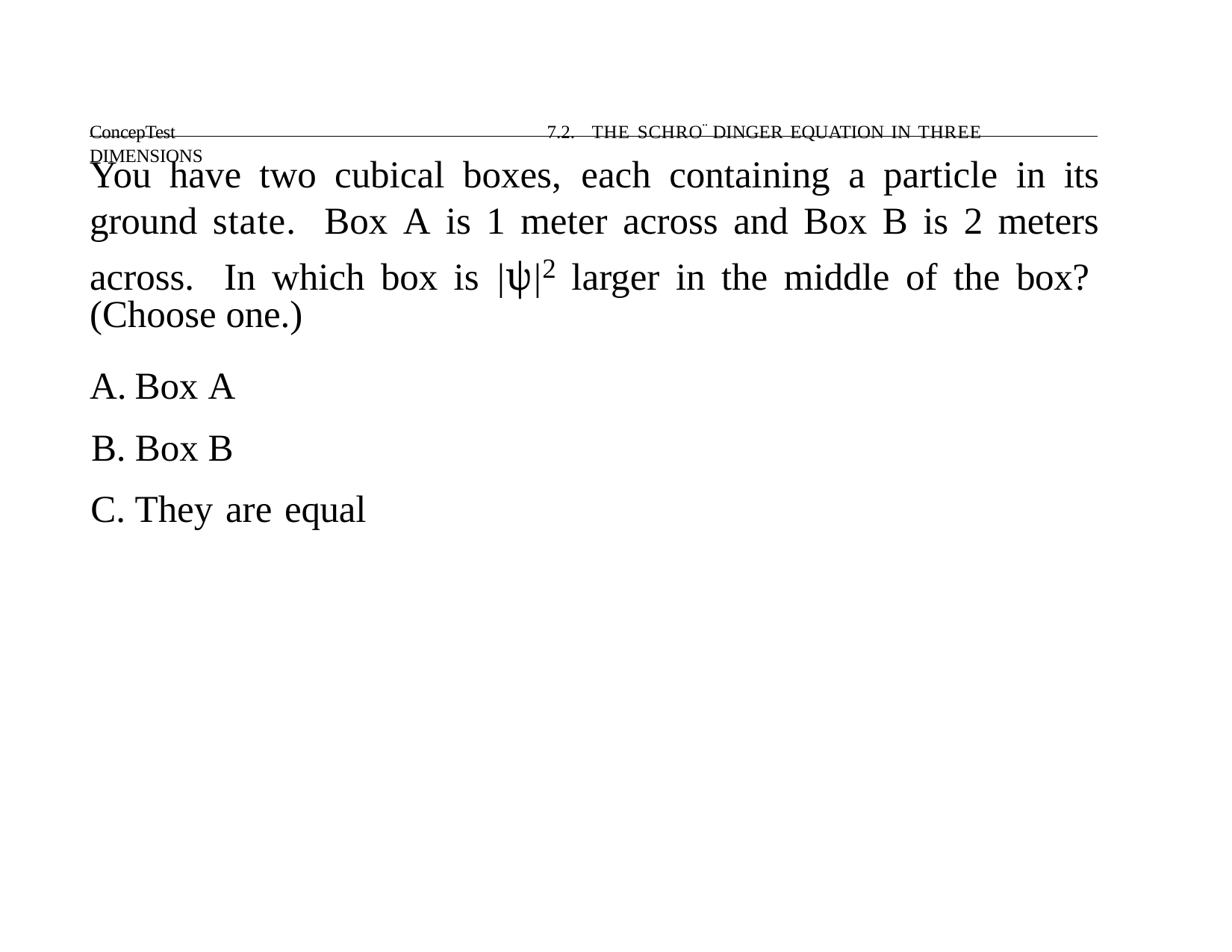

ConcepTest	7.2.  THE SCHRO¨ DINGER EQUATION IN THREE DIMENSIONS

# You have two cubical boxes, each containing a particle in its ground state.  Box A is 1 meter across and Box B is 2 meters across.  In which box is |ψ|2  larger in the middle of the box?
(Choose one.)
Box A
Box B
They are equal